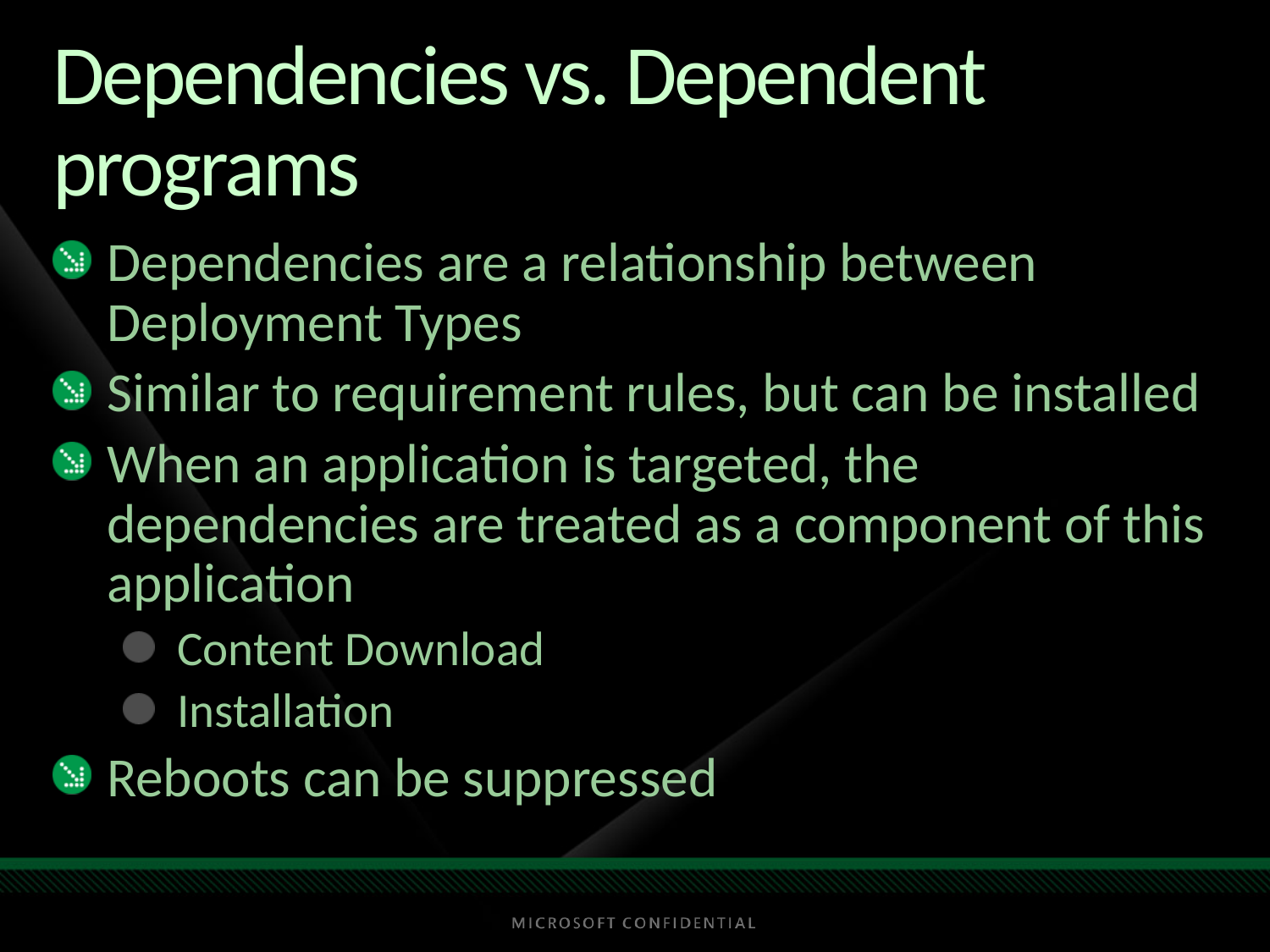

# Dependencies vs. Dependent programs
Dependencies are a relationship between Deployment Types
Similar to requirement rules, but can be installed
When an application is targeted, the dependencies are treated as a component of this application
Content Download
Installation
Reboots can be suppressed